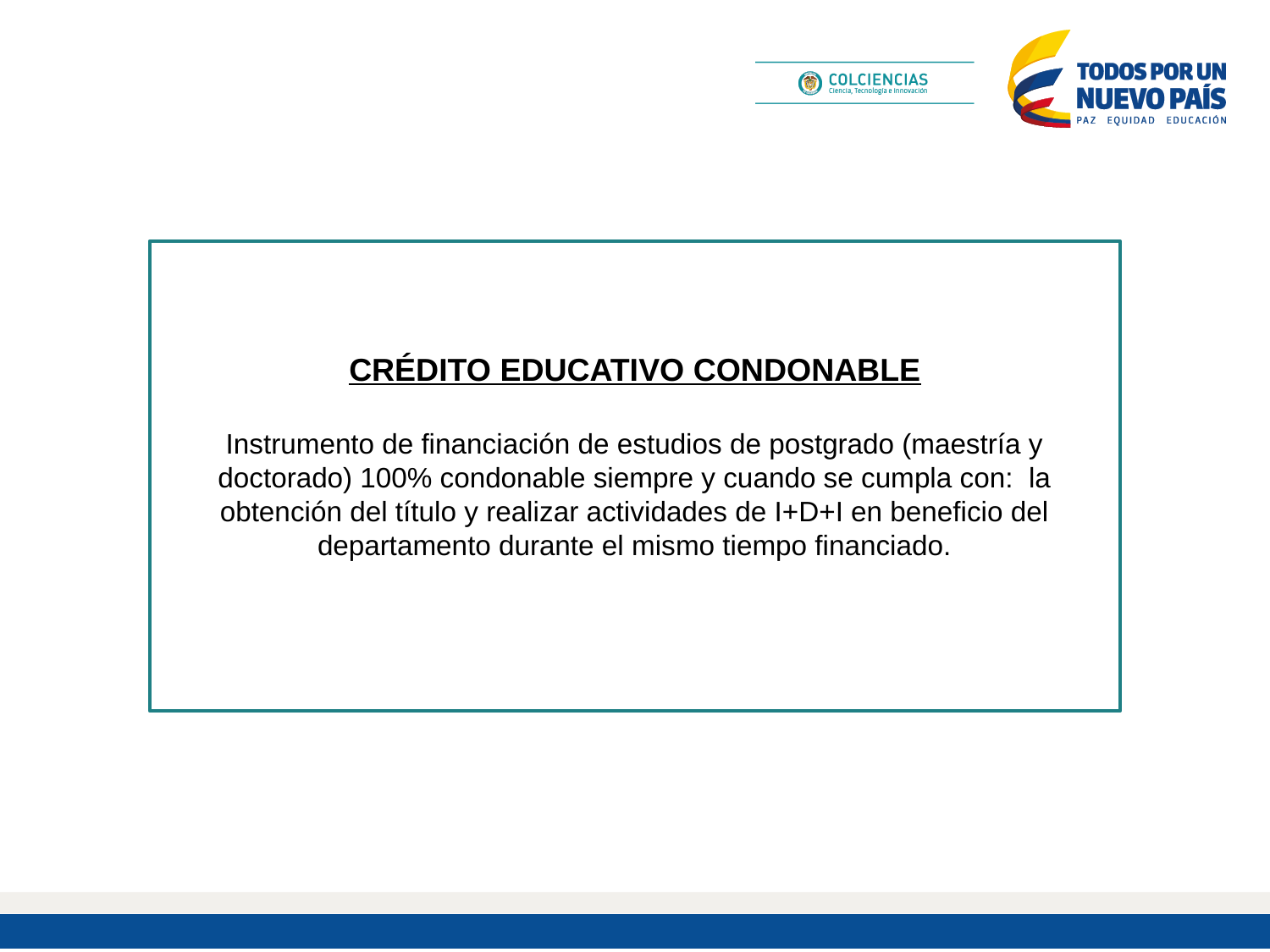

CRÉDITO EDUCATIVO CONDONABLE

Instrumento de financiación de estudios de postgrado (maestría y doctorado) 100% condonable siempre y cuando se cumpla con:  la obtención del título y realizar actividades de I+D+I en beneficio del departamento durante el mismo tiempo financiado.